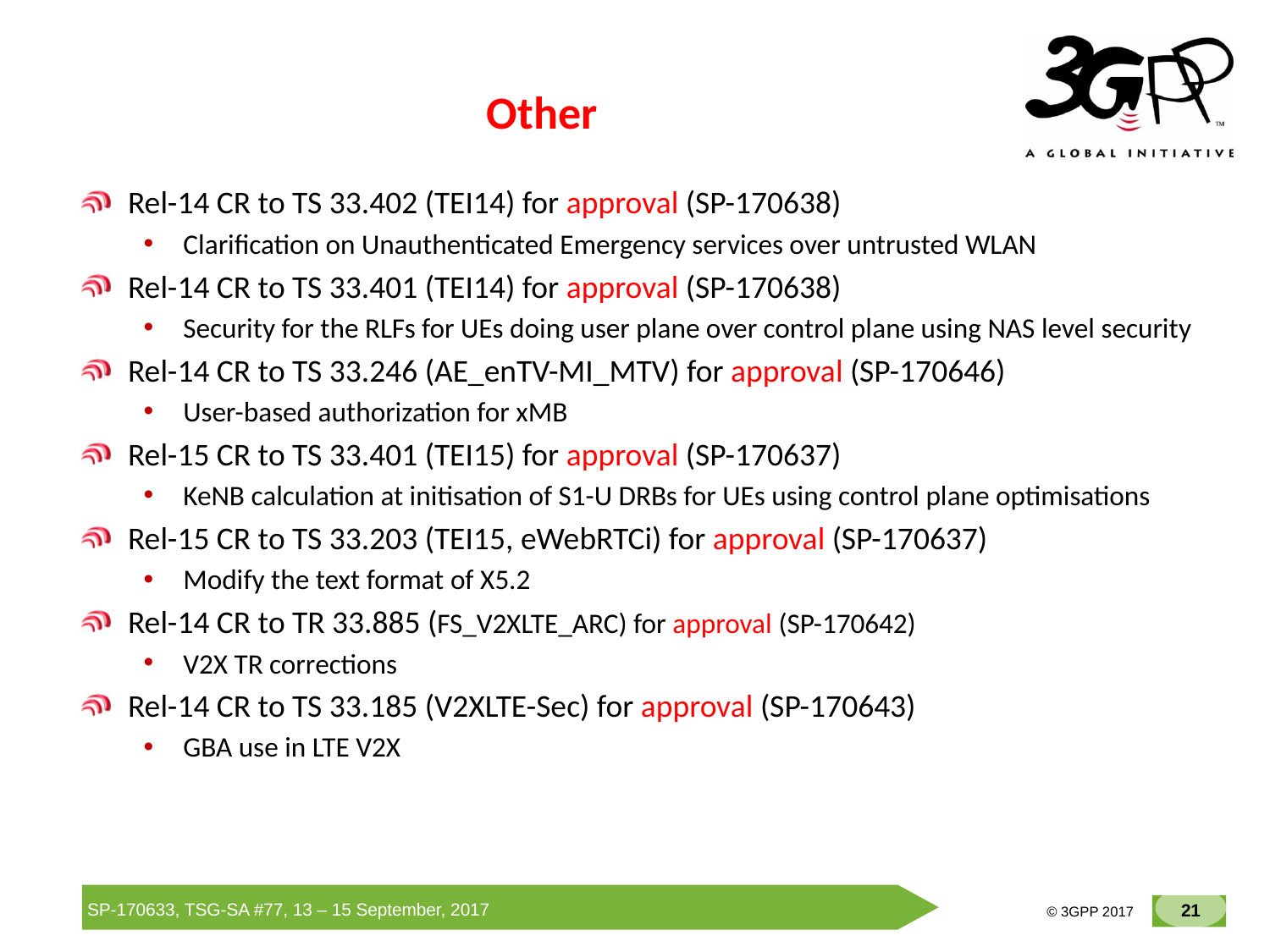

# Other
Rel-14 CR to TS 33.402 (TEI14) for approval (SP-170638)
Clarification on Unauthenticated Emergency services over untrusted WLAN
Rel-14 CR to TS 33.401 (TEI14) for approval (SP-170638)
Security for the RLFs for UEs doing user plane over control plane using NAS level security
Rel-14 CR to TS 33.246 (AE_enTV-MI_MTV) for approval (SP-170646)
User-based authorization for xMB
Rel-15 CR to TS 33.401 (TEI15) for approval (SP-170637)
KeNB calculation at initisation of S1-U DRBs for UEs using control plane optimisations
Rel-15 CR to TS 33.203 (TEI15, eWebRTCi) for approval (SP-170637)
Modify the text format of X5.2
Rel-14 CR to TR 33.885 (FS_V2XLTE_ARC) for approval (SP-170642)
V2X TR corrections
Rel-14 CR to TS 33.185 (V2XLTE-Sec) for approval (SP-170643)
GBA use in LTE V2X